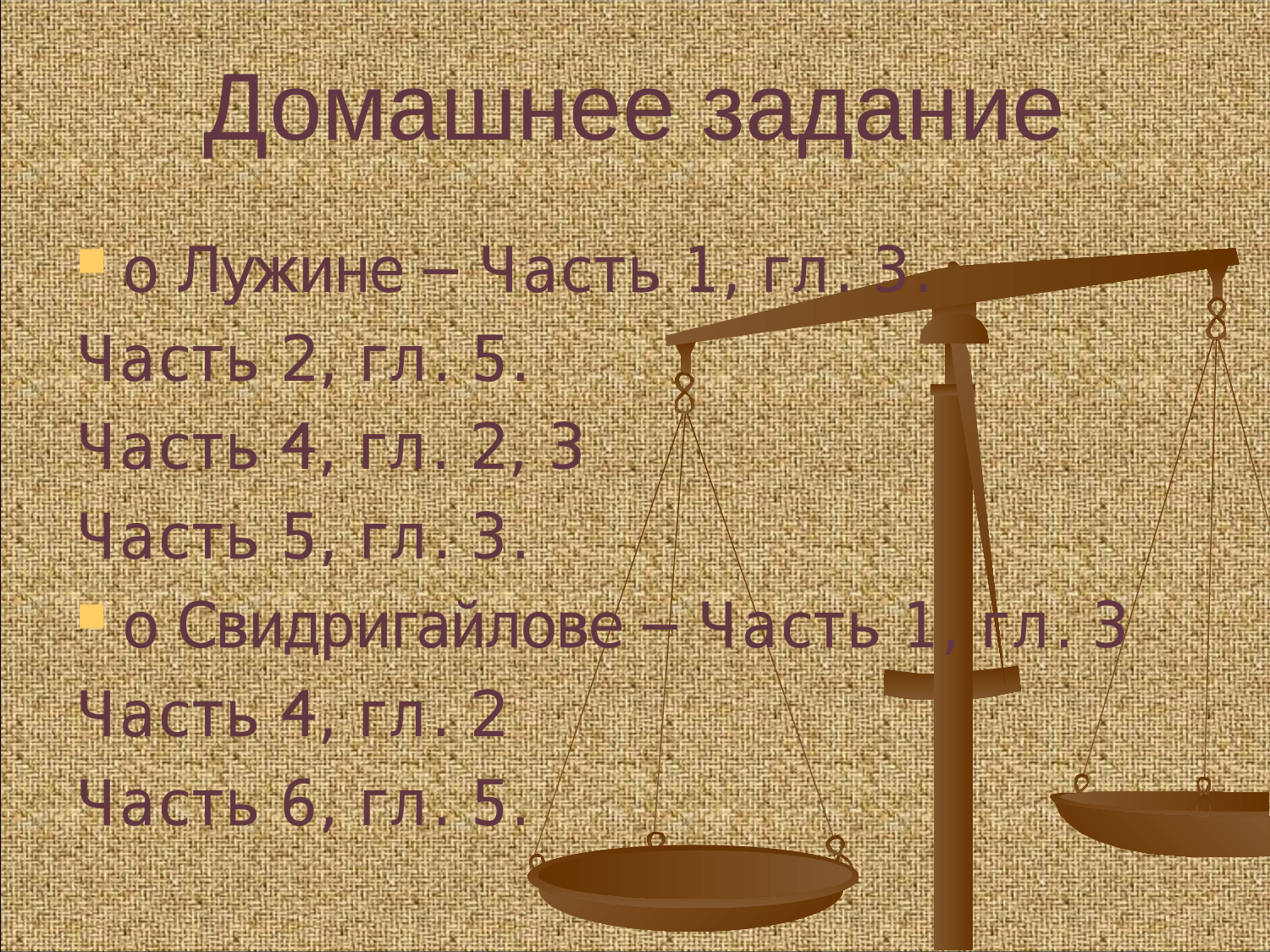

Домашнее задание
о Лужине – Часть 1, гл. 3.
Часть 2, гл. 5.
Часть 4, гл. 2, 3
Часть 5, гл. 3.
о Свидригайлове – Часть 1, гл. 3
Часть 4, гл. 2
Часть 6, гл. 5.